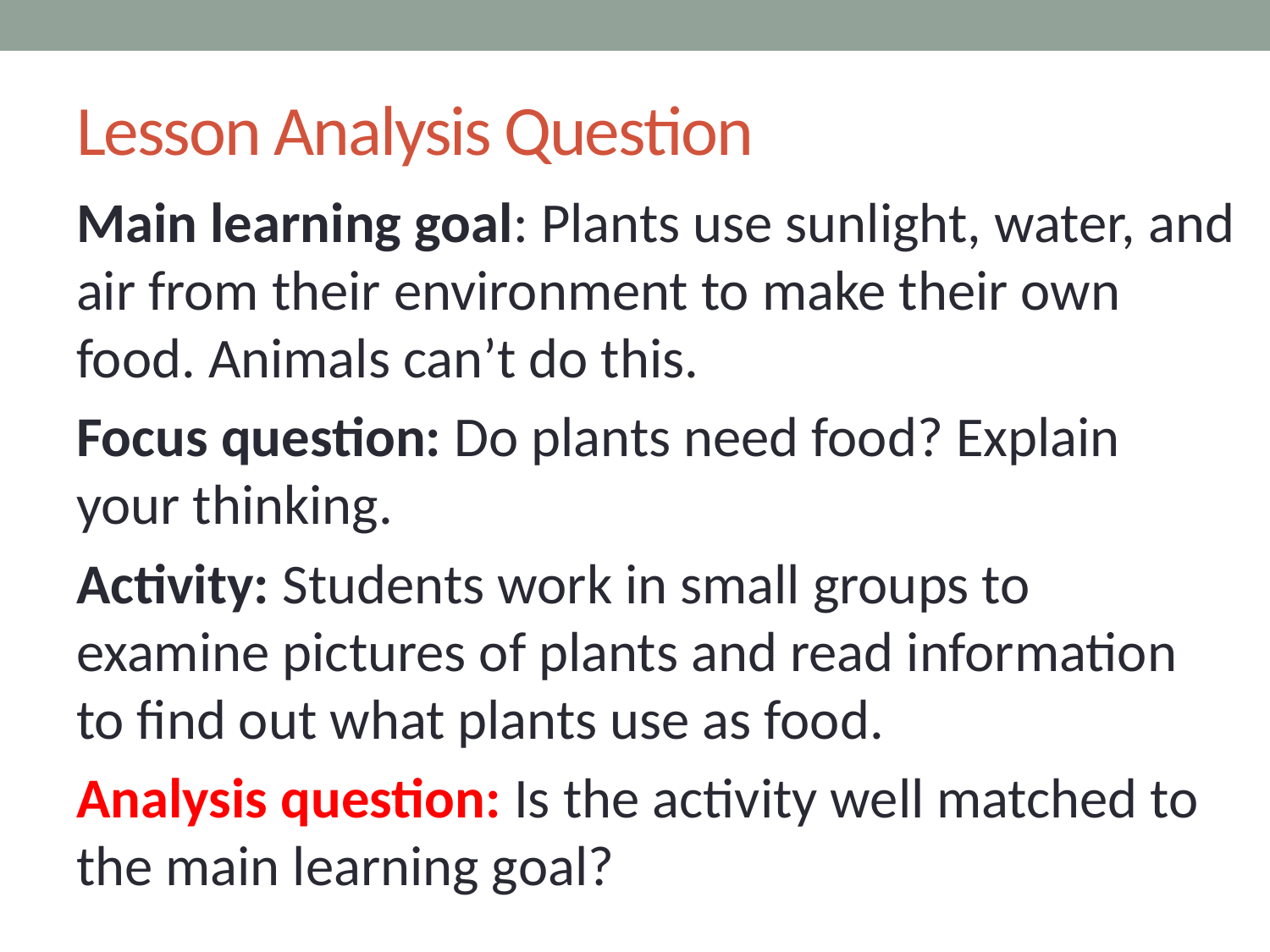

# Lesson Analysis Question
Main learning goal: Plants use sunlight, water, and air from their environment to make their own food. Animals can’t do this.
Focus question: Do plants need food? Explain your thinking.
Activity: Students work in small groups to examine pictures of plants and read information to find out what plants use as food.
Analysis question: Is the activity well matched to the main learning goal?